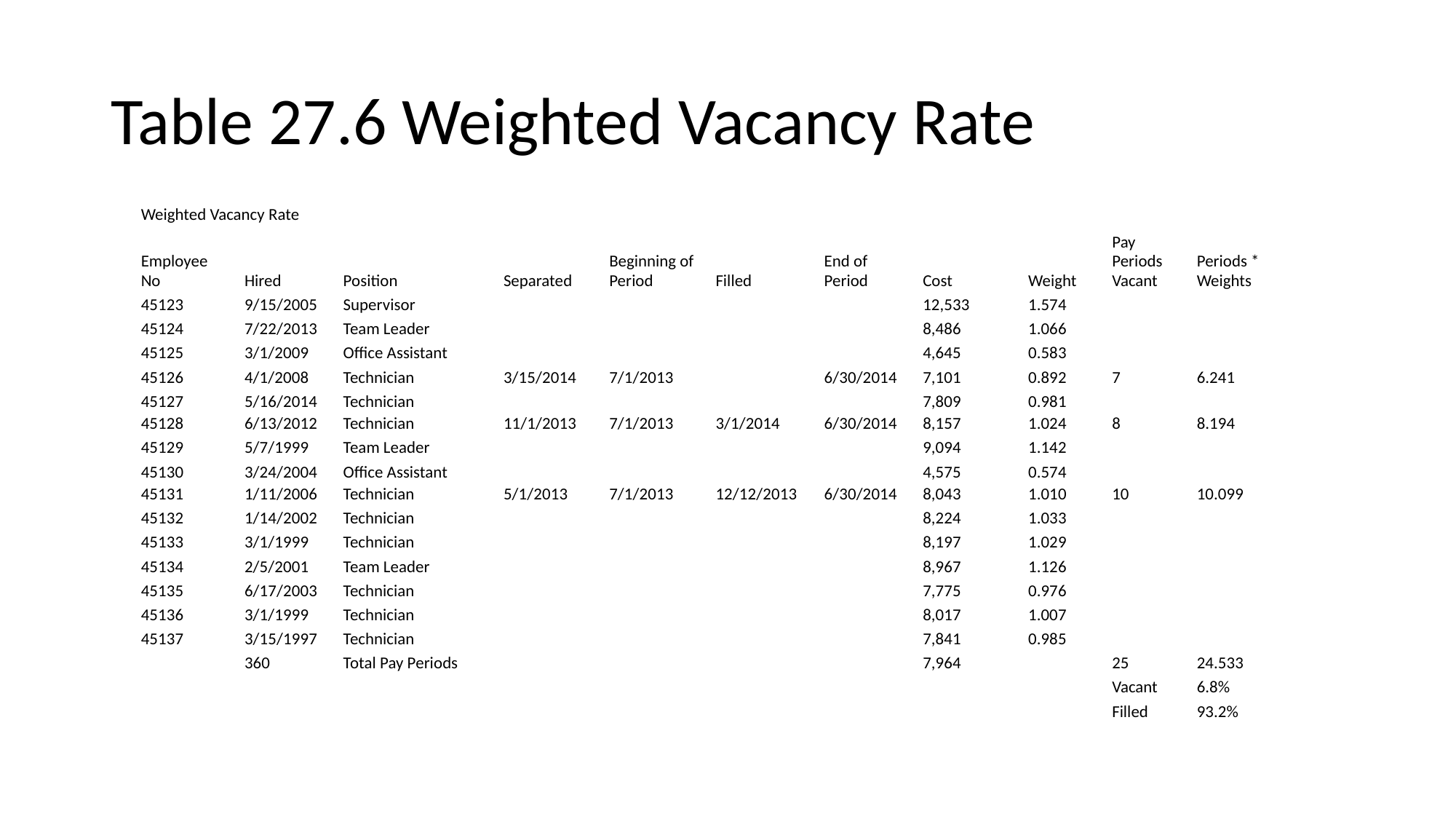

# Table 27.6 Weighted Vacancy Rate
| Weighted Vacancy Rate |  |  |  |  |  |  |  |  |  |  |
| --- | --- | --- | --- | --- | --- | --- | --- | --- | --- | --- |
| Employee No | Hired | Position | Separated | Beginning of Period | Filled | End of Period | Cost | Weight | Pay Periods Vacant | Periods \* Weights |
| 45123 | 9/15/2005 | Supervisor |  |  |  |  | 12,533 | 1.574 |  |  |
| 45124 | 7/22/2013 | Team Leader |  |  |  |  | 8,486 | 1.066 |  |  |
| 45125 | 3/1/2009 | Office Assistant |  |  |  |  | 4,645 | 0.583 |  |  |
| 45126 | 4/1/2008 | Technician | 3/15/2014 | 7/1/2013 |  | 6/30/2014 | 7,101 | 0.892 | 7 | 6.241 |
| 45127 | 5/16/2014 | Technician |  |  |  |  | 7,809 | 0.981 |  |  |
| 45128 | 6/13/2012 | Technician | 11/1/2013 | 7/1/2013 | 3/1/2014 | 6/30/2014 | 8,157 | 1.024 | 8 | 8.194 |
| 45129 | 5/7/1999 | Team Leader |  |  |  |  | 9,094 | 1.142 |  |  |
| 45130 | 3/24/2004 | Office Assistant |  |  |  |  | 4,575 | 0.574 |  |  |
| 45131 | 1/11/2006 | Technician | 5/1/2013 | 7/1/2013 | 12/12/2013 | 6/30/2014 | 8,043 | 1.010 | 10 | 10.099 |
| 45132 | 1/14/2002 | Technician |  |  |  |  | 8,224 | 1.033 |  |  |
| 45133 | 3/1/1999 | Technician |  |  |  |  | 8,197 | 1.029 |  |  |
| 45134 | 2/5/2001 | Team Leader |  |  |  |  | 8,967 | 1.126 |  |  |
| 45135 | 6/17/2003 | Technician |  |  |  |  | 7,775 | 0.976 |  |  |
| 45136 | 3/1/1999 | Technician |  |  |  |  | 8,017 | 1.007 |  |  |
| 45137 | 3/15/1997 | Technician |  |  |  |  | 7,841 | 0.985 |  |  |
|  | 360 | Total Pay Periods |  |  |  |  | 7,964 |  | 25 | 24.533 |
|  |  |  |  |  |  |  |  |  | Vacant | 6.8% |
|  |  |  |  |  |  |  |  |  | Filled | 93.2% |